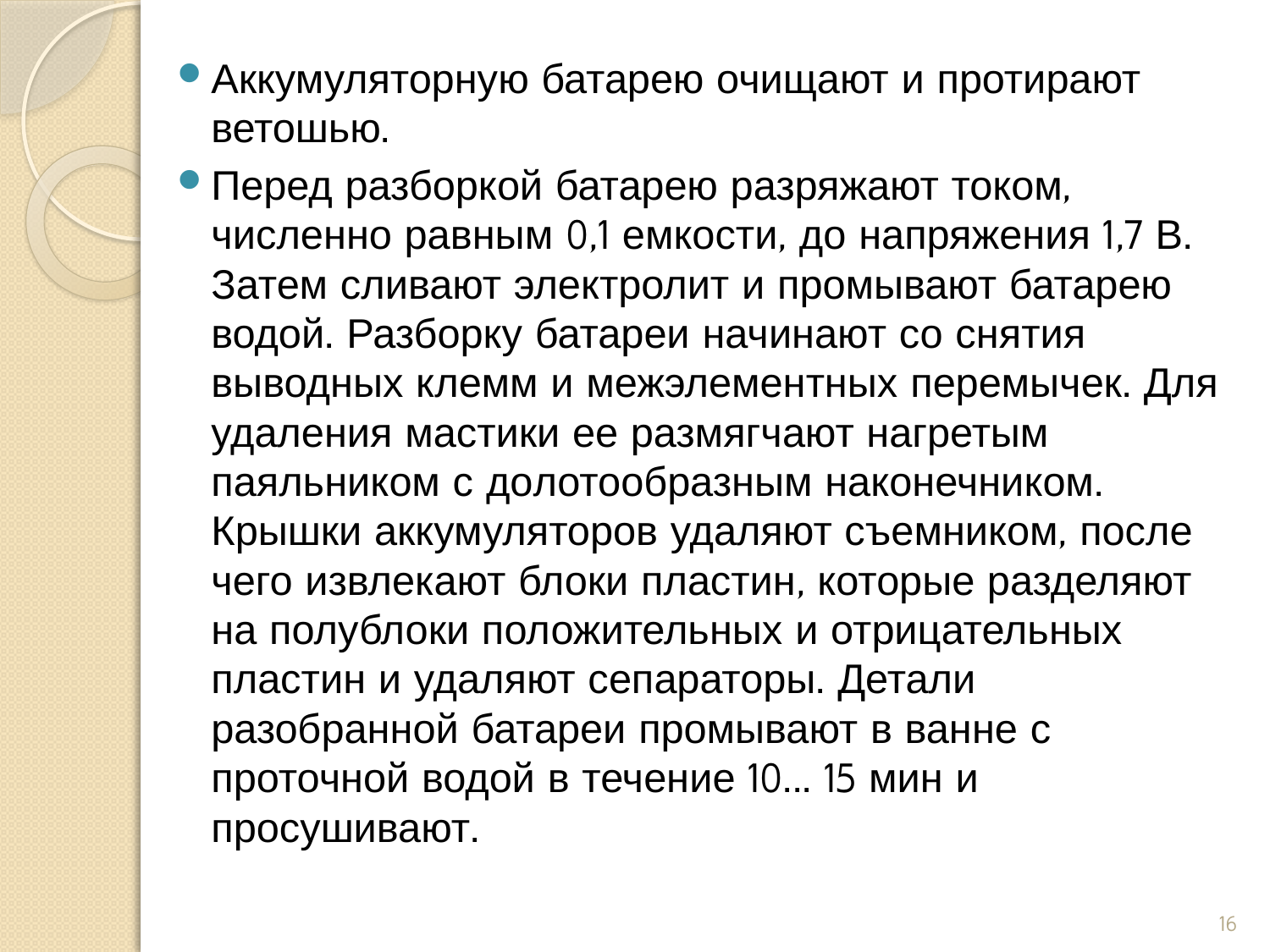

Аккумуляторную батарею очищают и протирают ветошью.
Перед разборкой батарею разряжают током, численно равным 0,1 емкости, до напряжения 1,7 В. Затем сливают электролит и промывают батарею водой. Разборку батареи начинают со снятия выводных клемм и межэлементных перемычек. Для удаления мастики ее размягчают нагретым паяльником с до­лотообразным наконечником. Крышки аккумуляторов удаля­ют съемником, после чего извлекают блоки пластин, которые разделяют на полублоки положительных и отрицательных пластин и удаляют сепараторы. Детали разобранной батареи промывают в ванне с проточной водой в течение 10... 15 мин и просушивают.
16